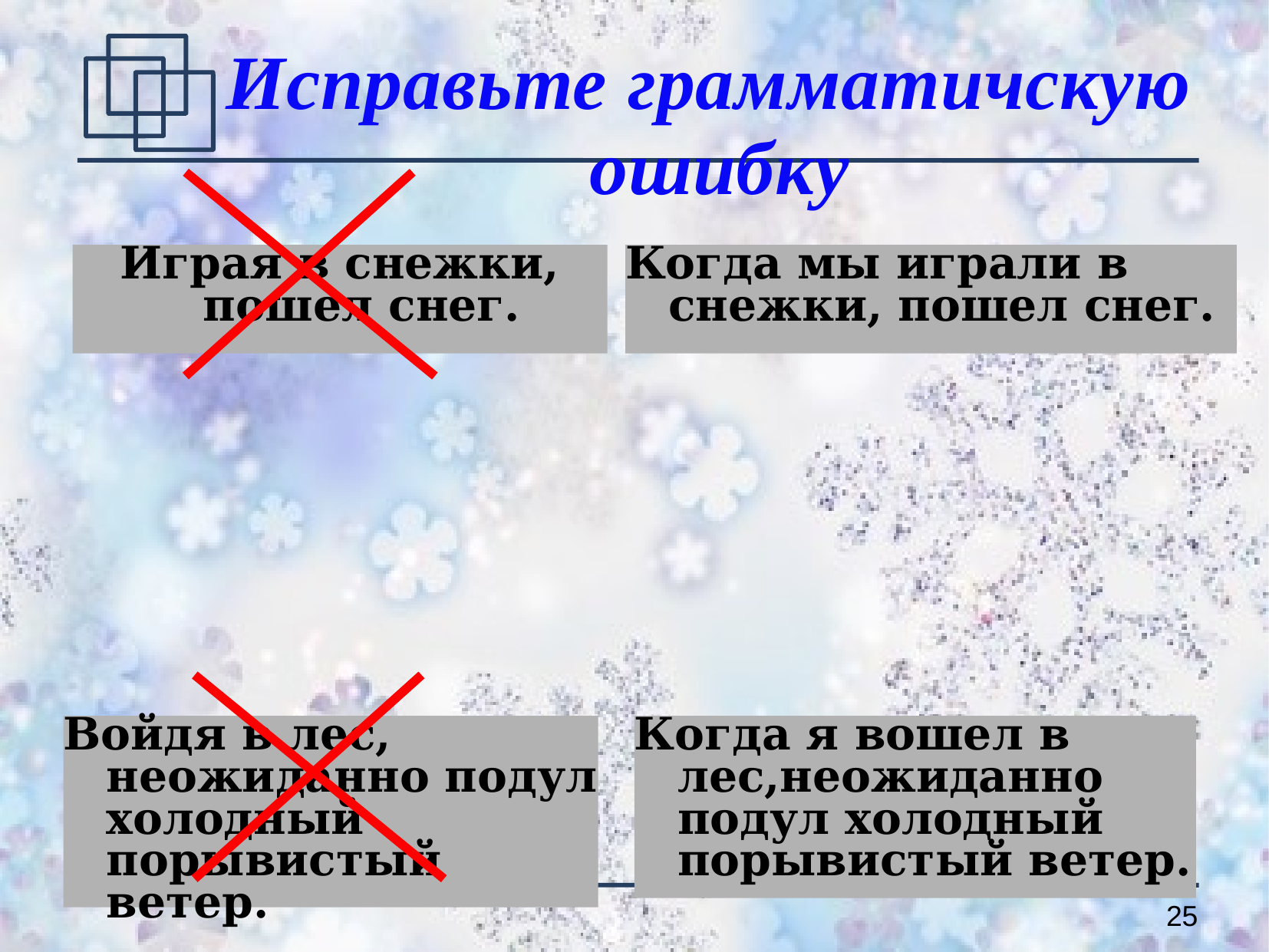

Исправьте грамматичскую  ошибку
#

Играя в снежки, пошел снег.
Когда мы играли в снежки, пошел снег.

Войдя в лес, неожиданно подул холодный порывистый ветер.
Когда я вошел в лес,неожиданно  подул холодный порывистый ветер.